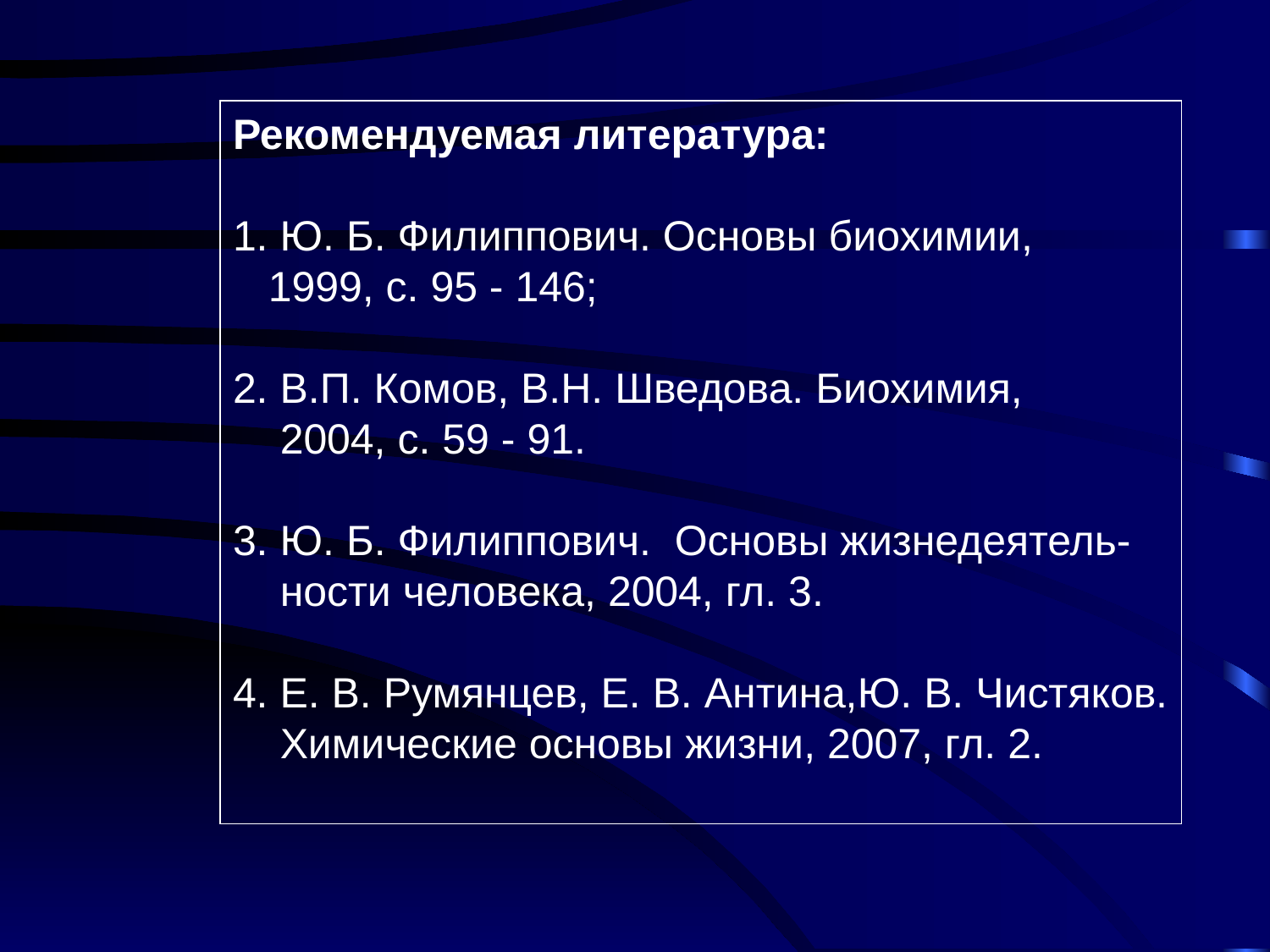

Рекомендуемая литература:

1. Ю. Б. Филиппович. Основы биохимии,
   1999, с. 95 - 146;

2. В.П. Комов, В.Н. Шведова. Биохимия,
    2004, с. 59 - 91.

3. Ю. Б. Филиппович.  Основы жизнедеятель-
    ности человека, 2004, гл. 3.

4. Е. В. Румянцев, Е. В. Антина,Ю. В. Чистяков.
    Химические основы жизни, 2007, гл. 2.